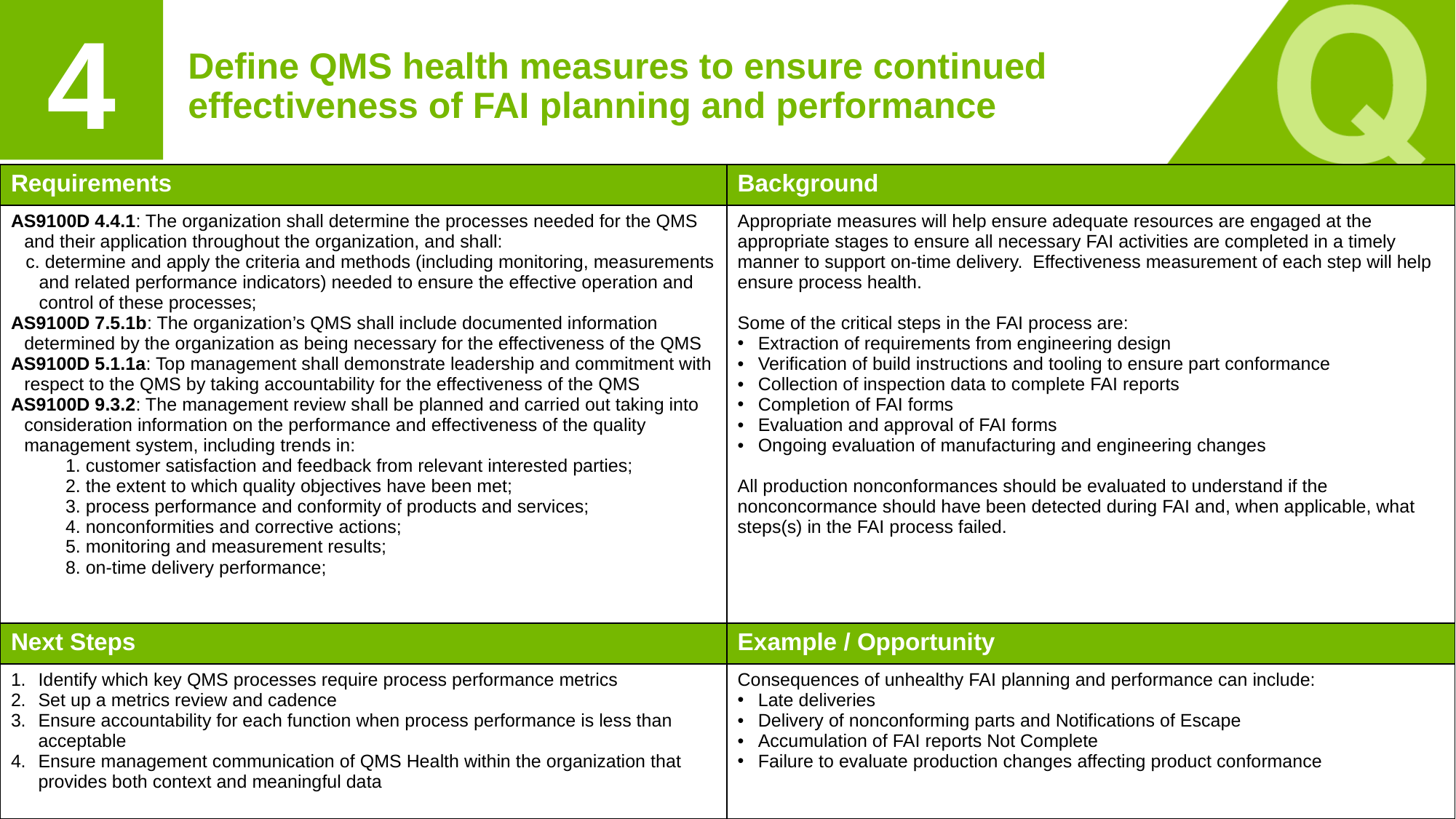

4
# Define QMS health measures to ensure continued effectiveness of FAI planning and performance
| Requirements | Background |
| --- | --- |
| AS9100D 4.4.1: The organization shall determine the processes needed for the QMS and their application throughout the organization, and shall: c. determine and apply the criteria and methods (including monitoring, measurements and related performance indicators) needed to ensure the effective operation and control of these processes; AS9100D 7.5.1b: The organization’s QMS shall include documented information determined by the organization as being necessary for the effectiveness of the QMS AS9100D 5.1.1a: Top management shall demonstrate leadership and commitment with respect to the QMS by taking accountability for the effectiveness of the QMS AS9100D 9.3.2: The management review shall be planned and carried out taking into consideration information on the performance and effectiveness of the quality management system, including trends in: 1. customer satisfaction and feedback from relevant interested parties; 2. the extent to which quality objectives have been met; 3. process performance and conformity of products and services; 4. nonconformities and corrective actions; 5. monitoring and measurement results; 8. on-time delivery performance; | Appropriate measures will help ensure adequate resources are engaged at the appropriate stages to ensure all necessary FAI activities are completed in a timely manner to support on-time delivery. Effectiveness measurement of each step will help ensure process health. Some of the critical steps in the FAI process are: Extraction of requirements from engineering design Verification of build instructions and tooling to ensure part conformance Collection of inspection data to complete FAI reports Completion of FAI forms Evaluation and approval of FAI forms Ongoing evaluation of manufacturing and engineering changes All production nonconformances should be evaluated to understand if the nonconcormance should have been detected during FAI and, when applicable, what steps(s) in the FAI process failed. |
| Next Steps | Example / Opportunity |
| Identify which key QMS processes require process performance metrics Set up a metrics review and cadence Ensure accountability for each function when process performance is less than acceptable Ensure management communication of QMS Health within the organization that provides both context and meaningful data | Consequences of unhealthy FAI planning and performance can include: Late deliveries Delivery of nonconforming parts and Notifications of Escape Accumulation of FAI reports Not Complete Failure to evaluate production changes affecting product conformance |